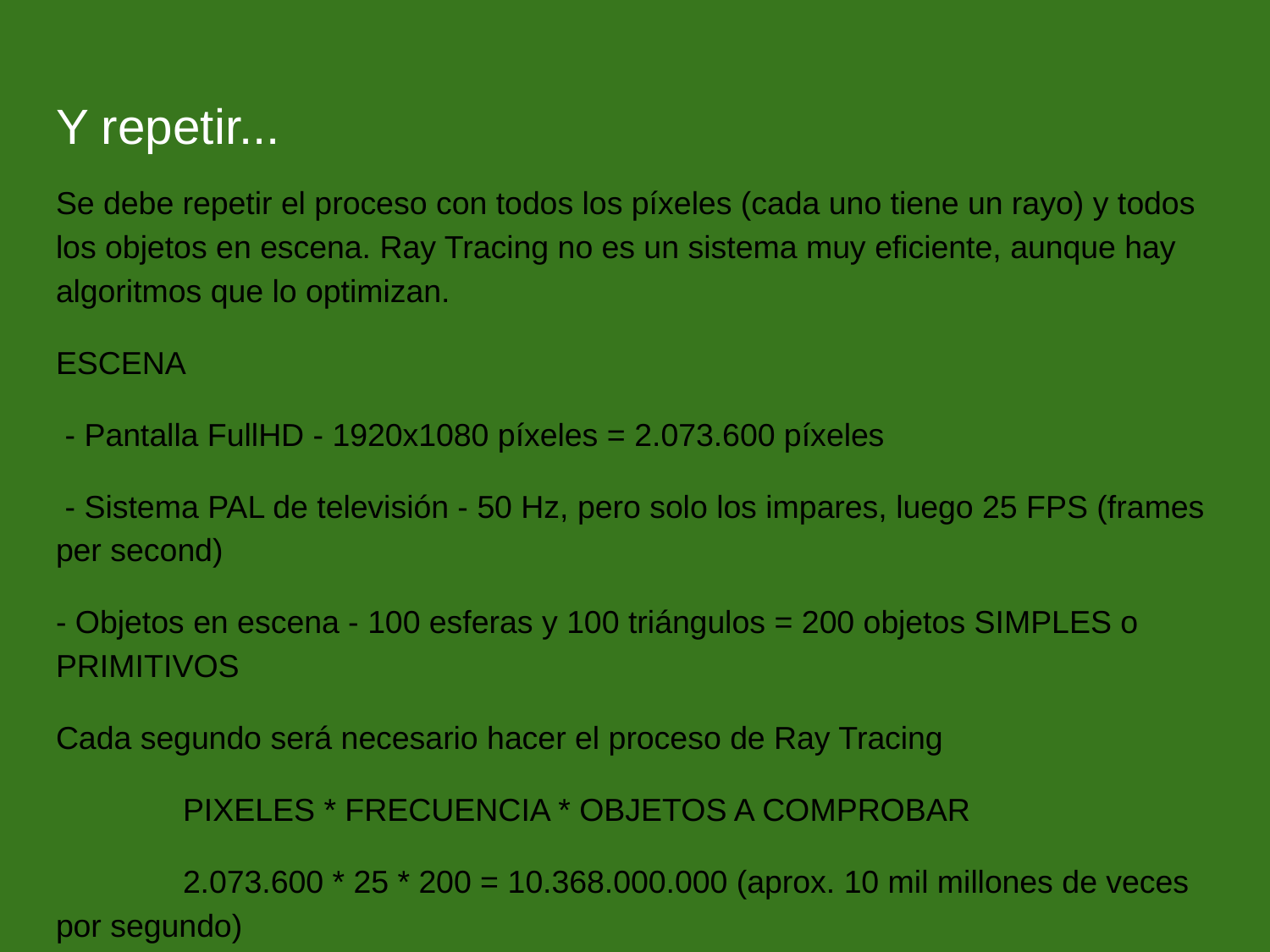

# Y repetir...
Se debe repetir el proceso con todos los píxeles (cada uno tiene un rayo) y todos los objetos en escena. Ray Tracing no es un sistema muy eficiente, aunque hay algoritmos que lo optimizan.
ESCENA
 - Pantalla FullHD - 1920x1080 píxeles = 2.073.600 píxeles
 - Sistema PAL de televisión - 50 Hz, pero solo los impares, luego 25 FPS (frames per second)
- Objetos en escena - 100 esferas y 100 triángulos = 200 objetos SIMPLES o PRIMITIVOS
Cada segundo será necesario hacer el proceso de Ray Tracing
	PIXELES * FRECUENCIA * OBJETOS A COMPROBAR
	2.073.600 * 25 * 200 = 10.368.000.000 (aprox. 10 mil millones de veces por segundo)
Y las escenas son más complejas en la realidad, la frecuencia se debe aumentar en ciertos dispositivos [90 FPS en realidad virtual] y ahora se comercializan pantallas 4k [el cuádruple de píxeles]. Además hay que calcular más cosas como la iluminación (que conlleva rayos secundarios).